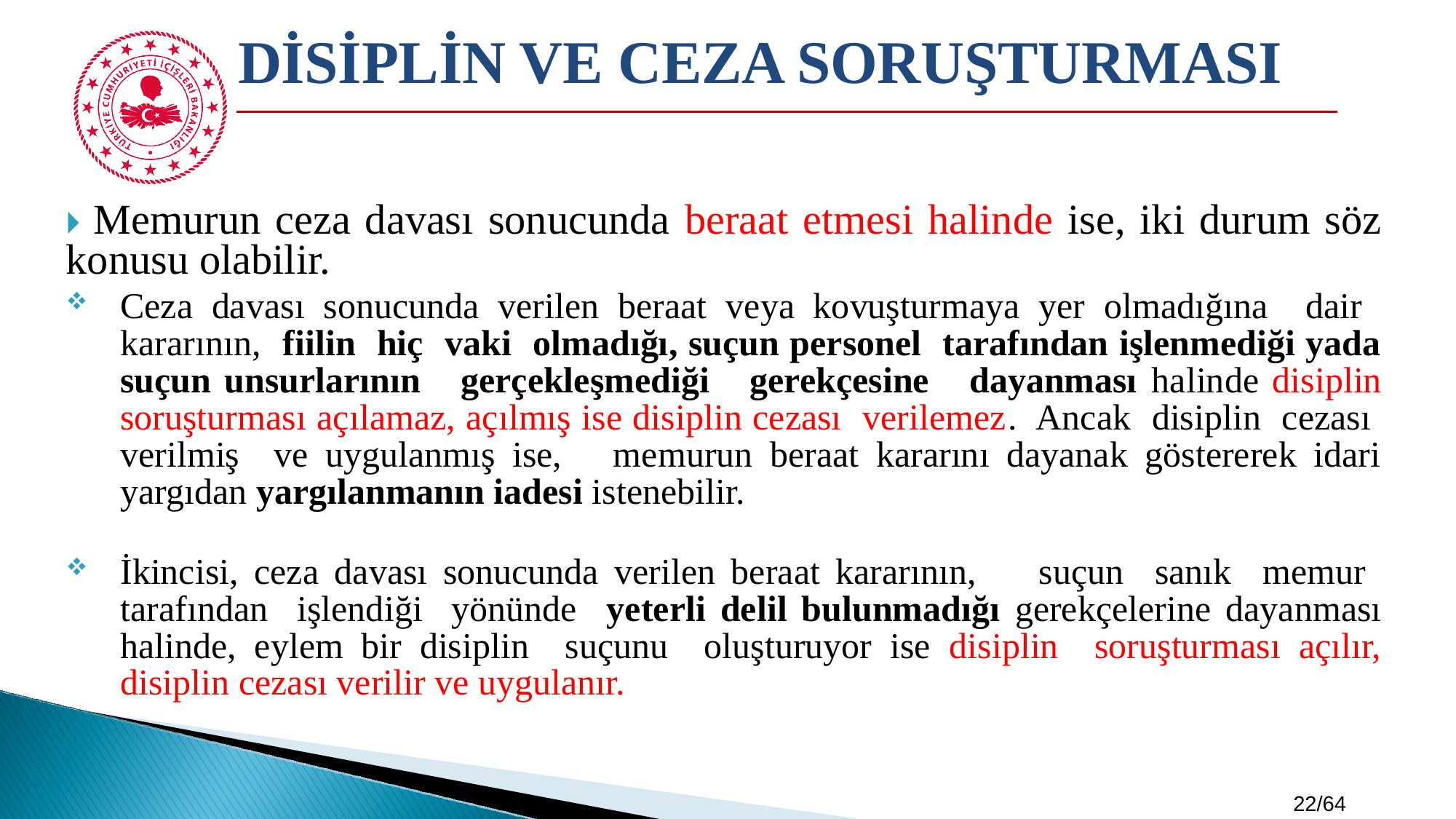

DİSİPLİN VE CEZA SORUŞTURMASI
🞂 Memurun ceza davası sonucunda beraat etmesi halinde ise, iki durum söz konusu olabilir.
Ceza davası sonucunda verilen beraat veya kovuşturmaya yer olmadığına  dair  kararının,  fiilin  hiç  vaki  olmadığı, suçun personel  tarafından işlenmediği yada suçun unsurlarının   gerçekleşmediği   gerekçesine   dayanması halinde disiplin soruşturması açılamaz, açılmış ise disiplin cezası  verilemez.  Ancak  disiplin  cezası  verilmiş  ve uygulanmış ise,   memurun beraat kararını dayanak göstererek idari yargıdan yargılanmanın iadesi istenebilir.

İkincisi, ceza davası sonucunda verilen beraat kararının, 	suçun  sanık  memur  tarafından  işlendiği  yönünde  yeterli delil bulunmadığı gerekçelerine dayanması halinde, eylem bir disiplin  suçunu  oluşturuyor ise disiplin  soruşturması açılır, disiplin cezası verilir ve uygulanır.